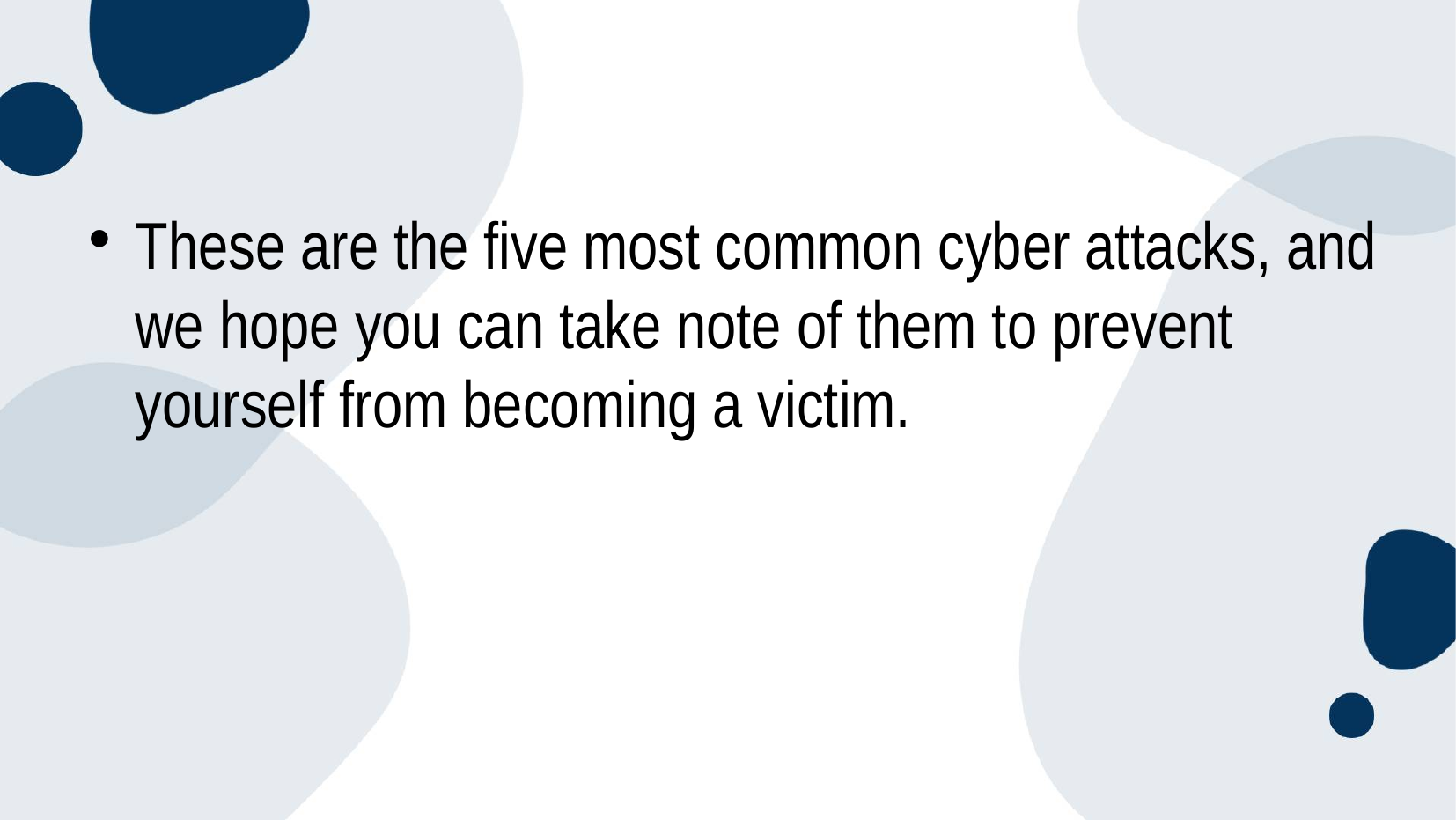

#
These are the five most common cyber attacks, and we hope you can take note of them to prevent yourself from becoming a victim.